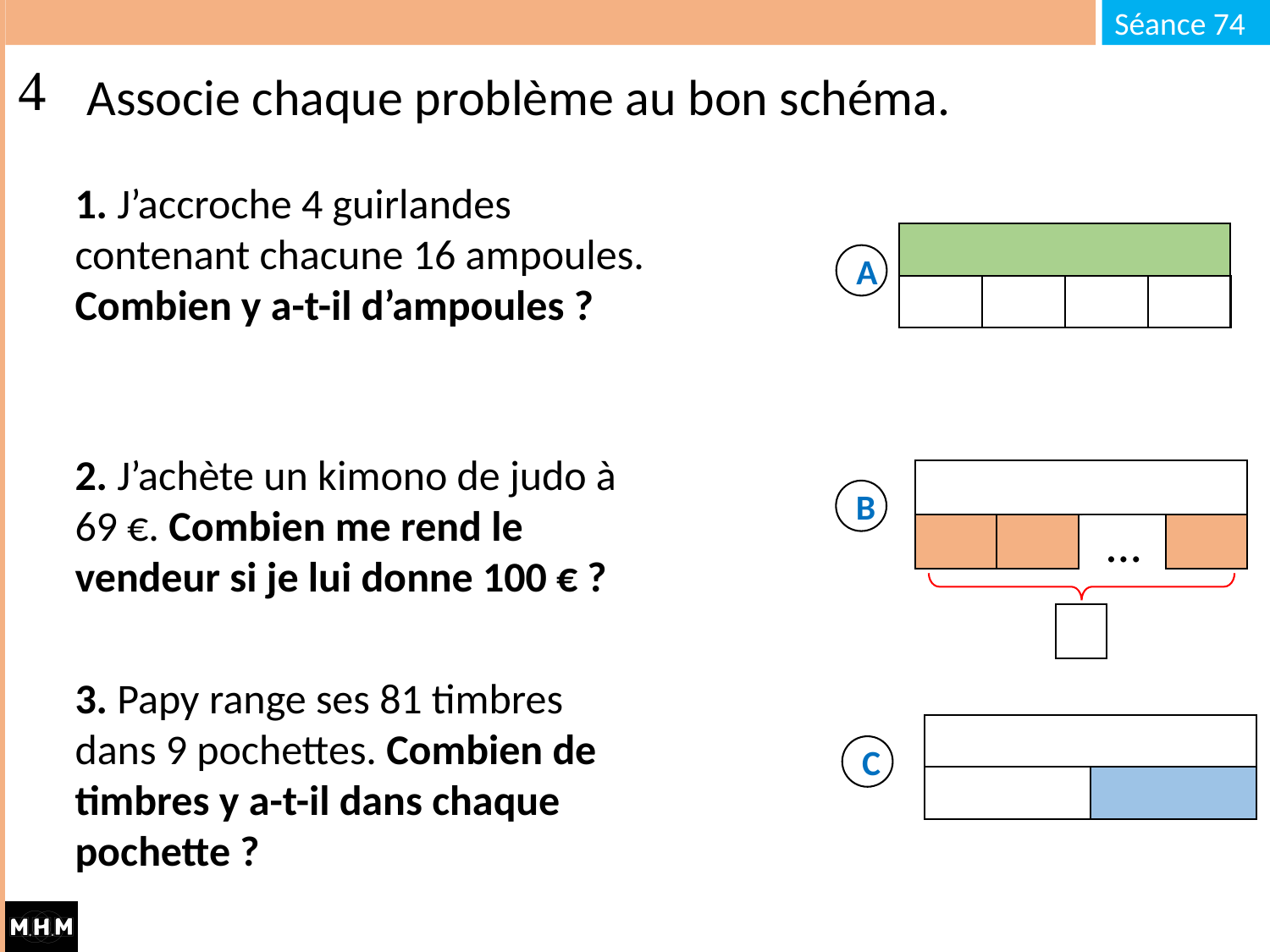

# Associe chaque problème au bon schéma.
1. J’accroche 4 guirlandes contenant chacune 16 ampoules. Combien y a-t-il d’ampoules ?

A
2. J’achète un kimono de judo à 69 €. Combien me rend le vendeur si je lui donne 100 € ?

…

B
3. Papy range ses 81 timbres dans 9 pochettes. Combien de timbres y a-t-il dans chaque pochette ?

C